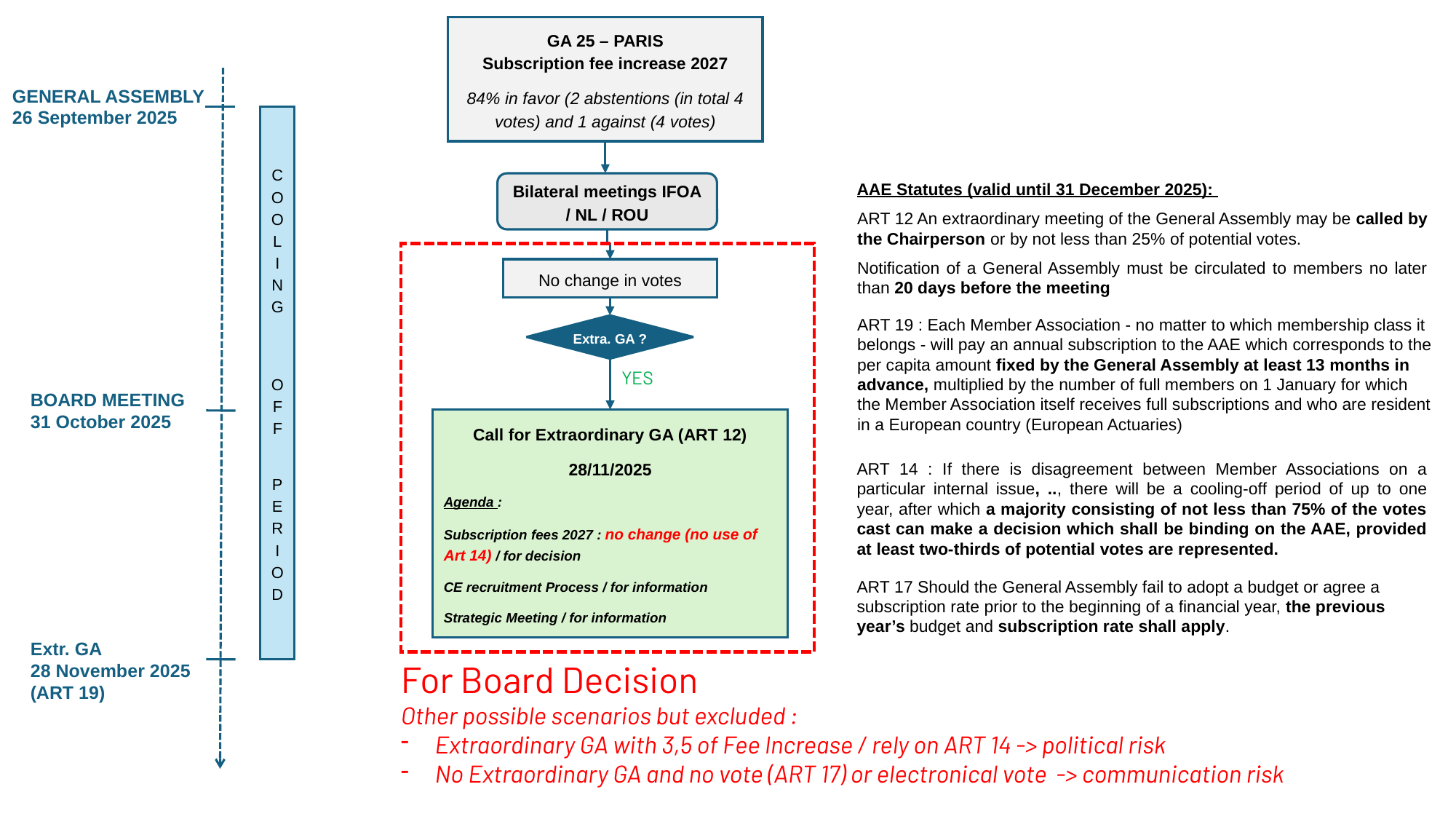

GA 25 – PARIS
Subscription fee increase 2027
84% in favor (2 abstentions (in total 4 votes) and 1 against (4 votes)
GENERAL ASSEMBLY
26 September 2025
COOLING
 OFF
 PERIOD
AAE Statutes (valid until 31 December 2025):

Bilateral meetings IFOA / NL / ROU

ART 12 An extraordinary meeting of the General Assembly may be called by the Chairperson or by not less than 25% of potential votes.

Notification of a General Assembly must be circulated to members no later than 20 days before the meeting

No change in votes
ART 19 : Each Member Association - no matter to which membership class it belongs - will pay an annual subscription to the AAE which corresponds to the per capita amount fixed by the General Assembly at least 13 months in advance, multiplied by the number of full members on 1 January for which the Member Association itself receives full subscriptions and who are resident in a European country (European Actuaries)
Extra. GA ?
YES
BOARD MEETING
31 October 2025
Call for Extraordinary GA (ART 12)
28/11/2025
Agenda :
Subscription fees 2027 : no change (no use of Art 14) / for decision
CE recruitment Process / for information
Strategic Meeting / for information
ART 14 : If there is disagreement between Member Associations on a particular internal issue, .., there will be a cooling-off period of up to one year, after which a majority consisting of not less than 75% of the votes cast can make a decision which shall be binding on the AAE, provided at least two-thirds of potential votes are represented.

ART 17 Should the General Assembly fail to adopt a budget or agree a subscription rate prior to the beginning of a financial year, the previous year’s budget and subscription rate shall apply.
Extr. GA
28 November 2025
(ART 19)
For Board Decision
Other possible scenarios but excluded :
Extraordinary GA with 3,5 of Fee Increase / rely on ART 14 -> political risk
No Extraordinary GA and no vote (ART 17) or electronical vote  -> communication risk